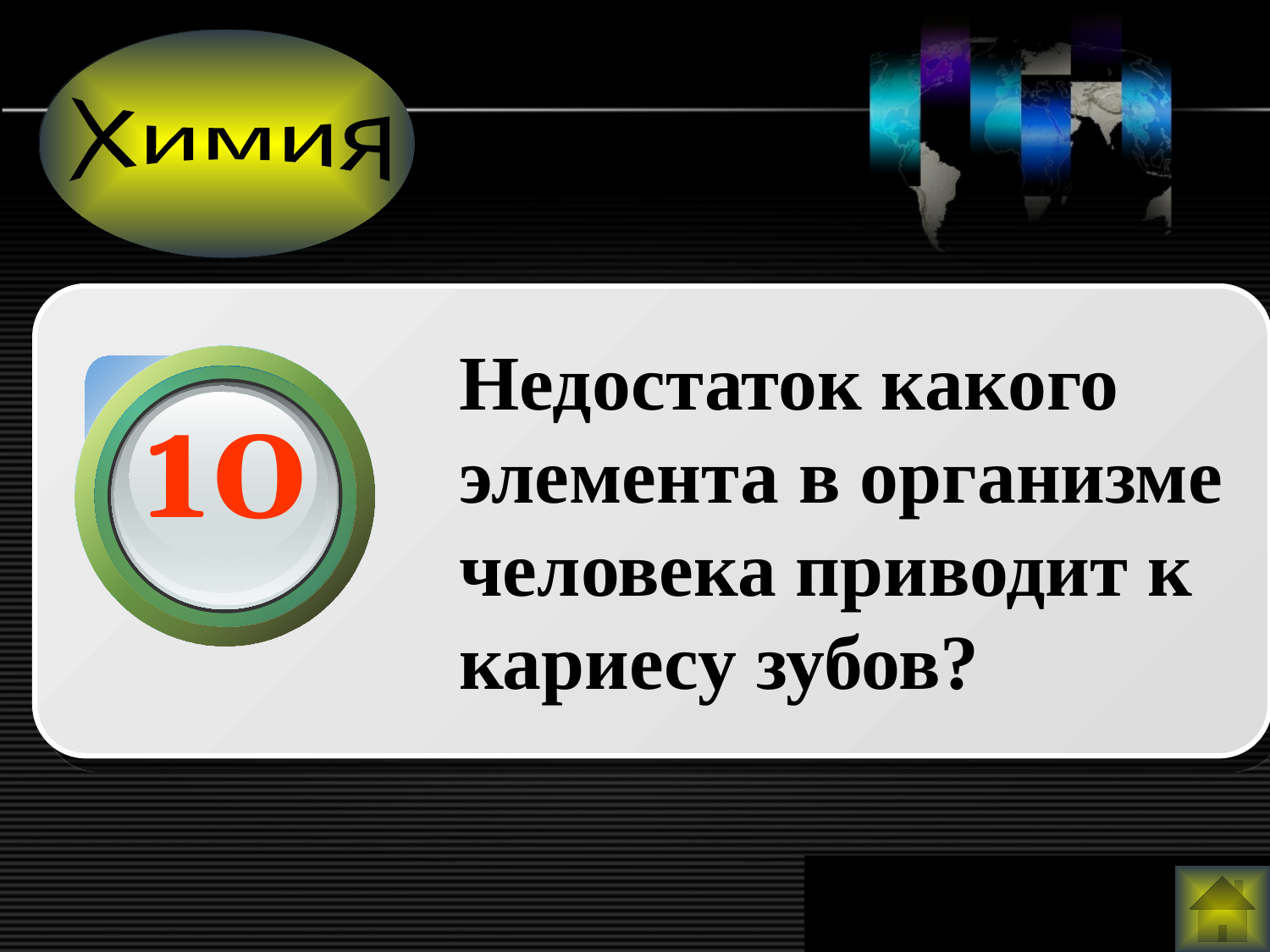

Химия

Недостаток какого элемента в организме человека приводит к кариесу зубов?

10

www.themegallery.com